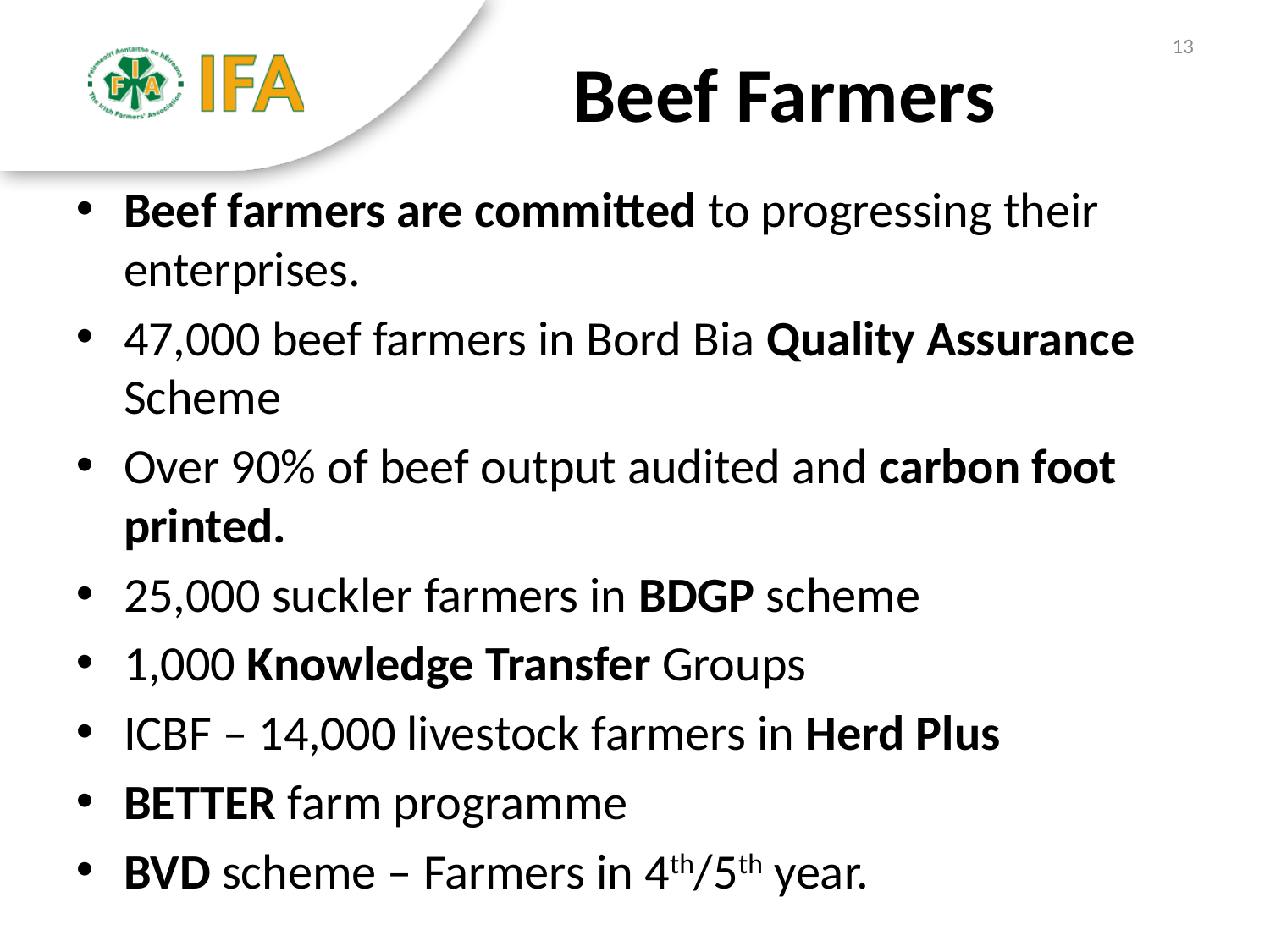

13
# Beef Farmers
Beef farmers are committed to progressing their enterprises.
47,000 beef farmers in Bord Bia Quality Assurance Scheme
Over 90% of beef output audited and carbon foot printed.
25,000 suckler farmers in BDGP scheme
1,000 Knowledge Transfer Groups
ICBF – 14,000 livestock farmers in Herd Plus
BETTER farm programme
BVD scheme – Farmers in 4th/5th year.